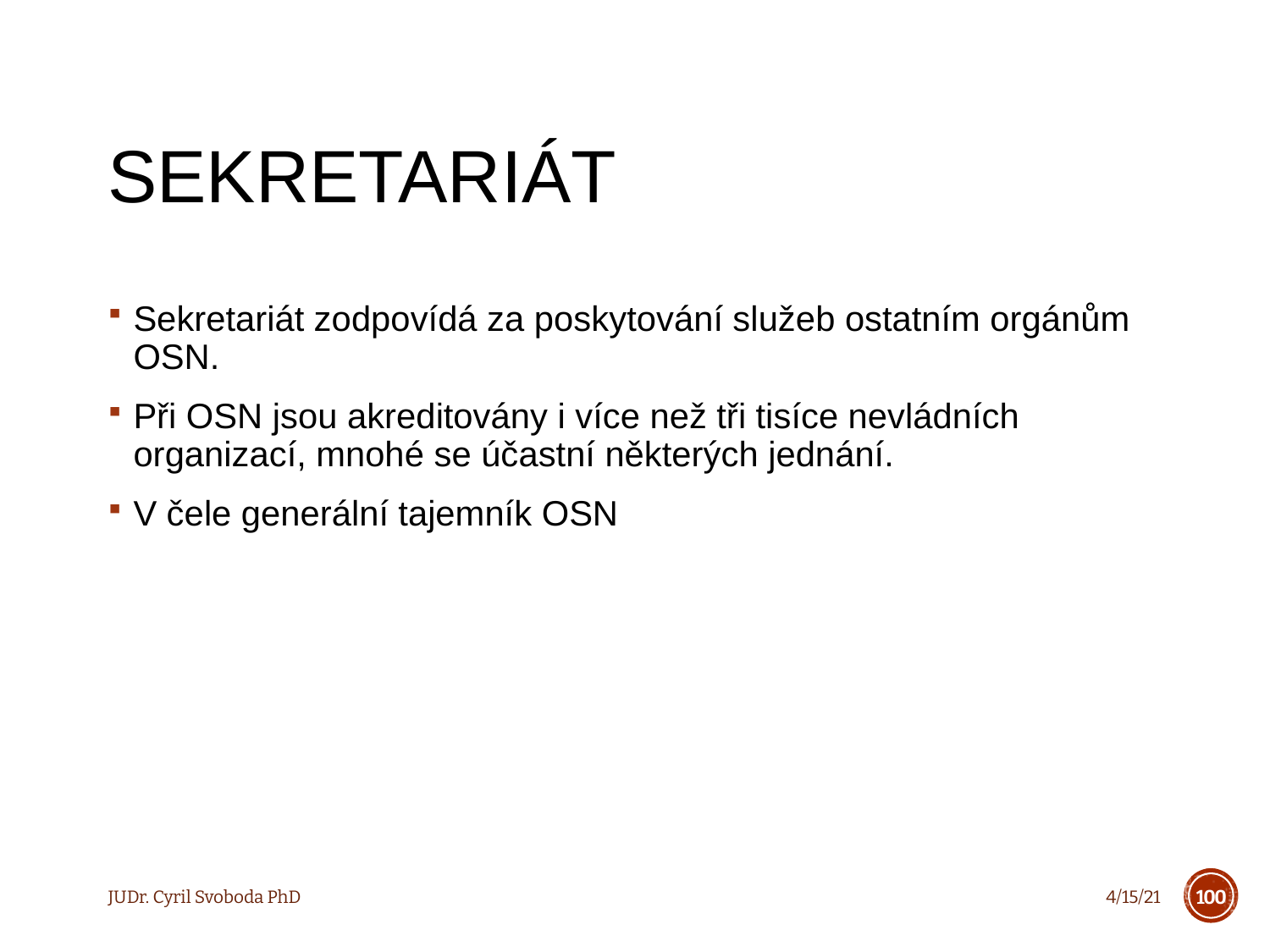

# Sekretariát
Sekretariát zodpovídá za poskytování služeb ostatním orgánům OSN.
Při OSN jsou akreditovány i více než tři tisíce nevládních organizací, mnohé se účastní některých jednání.
V čele generální tajemník OSN
JUDr. Cyril Svoboda PhD
4/15/21
100